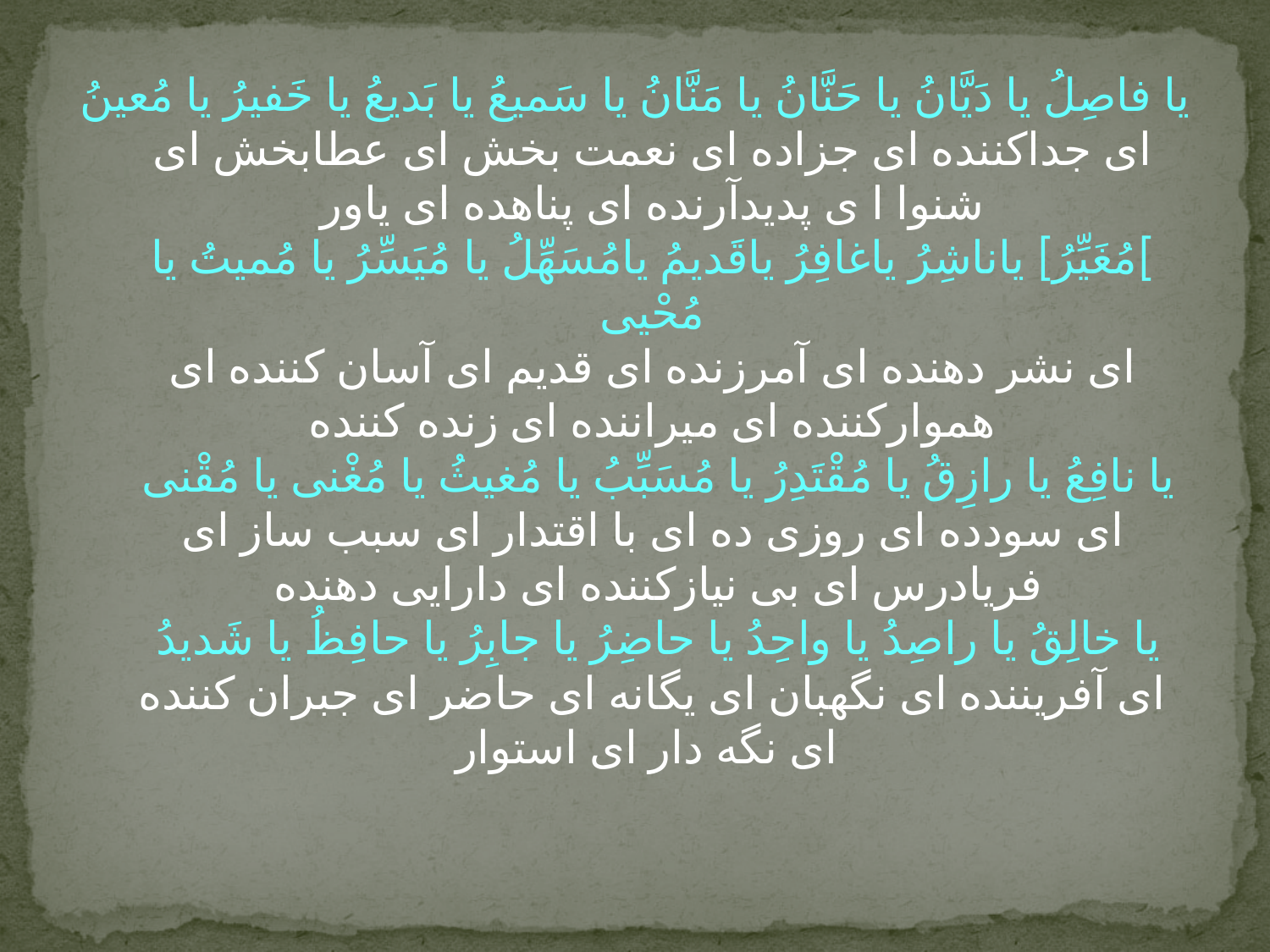

#
یا فاصِلُ یا دَیَّانُ یا حَنَّانُ یا مَنَّانُ یا سَمیعُ یا بَدیعُ یا خَفیرُ یا مُعینُ‏
اى جداکننده اى جزاده اى نعمت ‏بخش اى عطابخش اى شنوا ا ى پدیدآرنده اى پناه‏ده اى یاور
]مُغَیِّرُ] یاناشِرُ یاغافِرُ یاقَدیمُ یامُسَهِّلُ یا مُیَسِّرُ یا مُمیتُ یا مُحْیى‏
اى نشر دهنده اى آمرزنده اى قدیم اى آسان کننده اى هموارکننده اى میراننده اى زنده‏ کننده‏
یا نافِعُ یا رازِقُ یا مُقْتَدِرُ یا مُسَبِّبُ یا مُغیثُ یا مُغْنى‏ یا مُقْنى‏
اى سودده اى روزى ‏ده اى با اقتدار اى سبب ‏ساز اى فریادرس اى بى ‏نیازکننده اى دارایى ‏دهنده ‏
یا خالِقُ یا راصِدُ یا واحِدُ یا حاضِرُ یا جابِرُ یا حافِظُ یا شَدیدُ
اى آفریننده اى نگهبان اى یگانه اى حاضر اى جبران‏ کننده اى نگه دار اى استوار